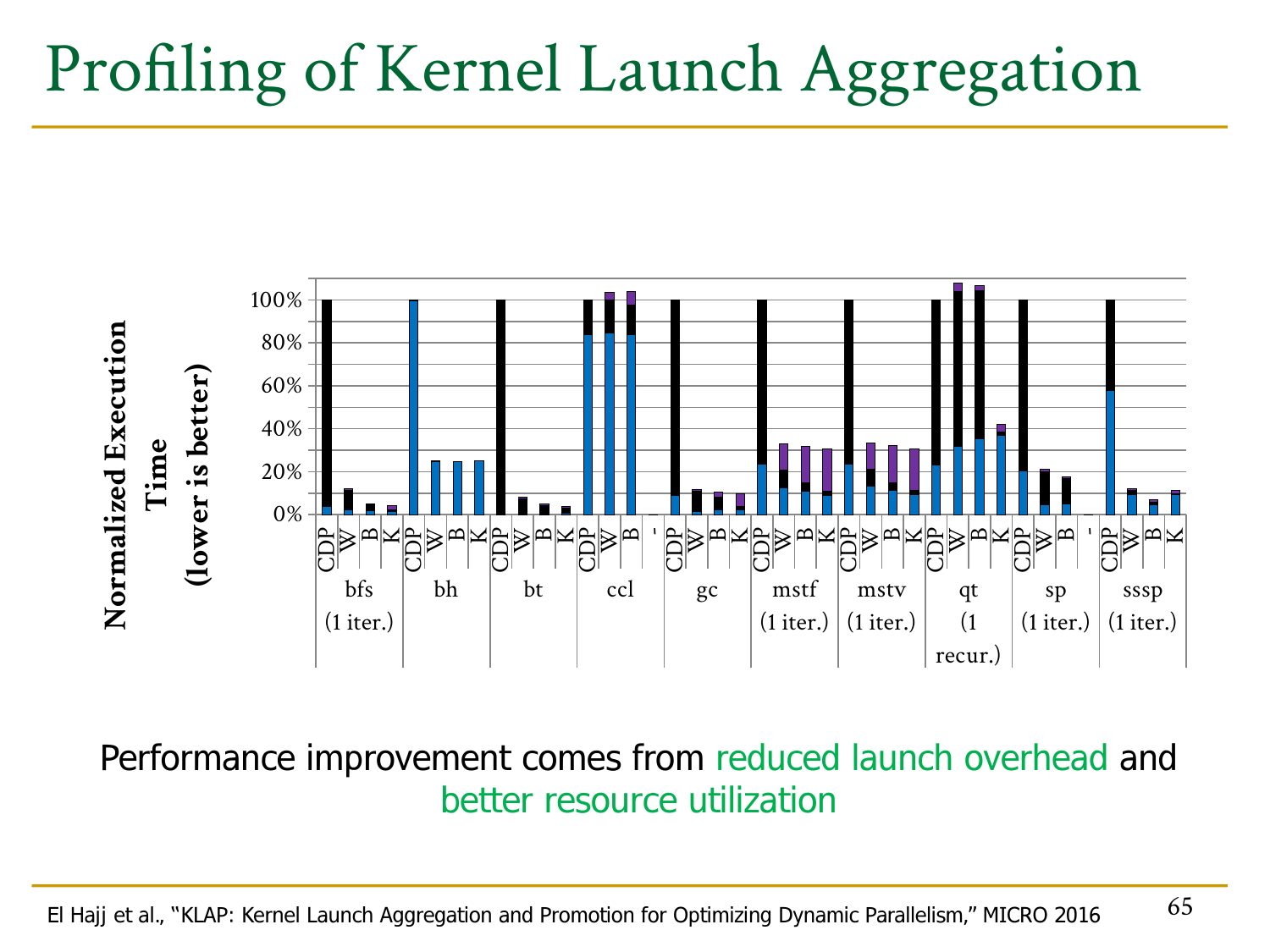

# Profiling of Kernel Launch Aggregation

### Chart

| Category | Real Work | Launch Overhead | Aggregation Logic |
|---|---|---|---|
| CDP | 0.0377847871235722 | 0.962215212876428 | 0.0 |
| W | 0.023331649226509 | 0.0888462869771281 | 0.0079028742977341 |
| B | 0.0202358881167292 | 0.027804849961392 | 0.00279752110125942 |
| K | 0.0125604880581516 | 0.00861270868280214 | 0.0198808677476902 |
| CDP | 0.995160950978329 | 0.00483904902167053 | 0.0 |
| W | 0.248579844308858 | 0.000315590153587208 | 0.000105196717862403 |
| B | 0.246581106669472 | 0.000157795076793604 | 0.000105196717862403 |
| K | 0.251788344203661 | 5.25983589312014e-05 | 0.000315590153587208 |
| CDP | 0.00069368940835372 | 0.999306310591646 | 0.0 |
| W | 0.000719171876415693 | 0.0789588429826946 | 0.000622904774848241 |
| B | 0.00140436712874875 | 0.0414996149315937 | 0.00653200597988584 |
| K | 0.00463780918727916 | 0.025658013953067 | 0.00667923801757724 |
| CDP | 0.836747030717709 | 0.163252969282291 | 0.0 |
| W | 0.84514087168675 | 0.153511144036841 | 0.0372877391160176 |
| B | 0.838003812969881 | 0.140104409498673 | 0.0627855143298838 |
| - | 0.0 | 0.0 | 0.0 |
| CDP | 0.0890204842314178 | 0.910979515768582 | 0.0 |
| W | 0.0154644248844283 | 0.092993085865961 | 0.00952649880192661 |
| B | 0.021712155806017 | 0.0585014804476034 | 0.0228222898127456 |
| K | 0.023648436050311 | 0.0138121324092974 | 0.0580367731889729 |
| CDP | 0.234906530082706 | 0.765093469917294 | 0.0 |
| W | 0.125546141093571 | 0.0822889128063684 | 0.123182696267602 |
| B | 0.110792634150576 | 0.0358088325189342 | 0.172384282671366 |
| K | 0.0895222314908296 | 0.0206975646725677 | 0.194370807911833 |
| CDP | 0.23567978468491 | 0.76432021531509 | 0.0 |
| W | 0.130629061069909 | 0.0809858293006581 | 0.120541757038583 |
| B | 0.113985115190007 | 0.0350887319504226 | 0.173067421051184 |
| K | 0.0930181253552799 | 0.0205348365417945 | 0.193745805015456 |
| CDP | 0.231425700397617 | 0.768574299602383 | 0.0 |
| W | 0.31956978494055 | 0.720129429921774 | 0.039237651991211 |
| B | 0.352537874599137 | 0.691103856453948 | 0.024179163321137 |
| K | 0.369024323401718 | 0.0142026741798845 | 0.0363913476193452 |
| CDP | 0.203001577016816 | 0.796998422983184 | 0.0 |
| W | 0.0471041985013095 | 0.153813338555089 | 0.00875401684715525 |
| B | 0.0487703814562404 | 0.117548945217023 | 0.0083361598416689 |
| - | 0.0 | 0.0 | 0.0 |
| CDP | 0.579402750028267 | 0.420597249971733 | 0.0 |
| W | 0.0916868821525752 | 0.028151736997149 | 0.000548814051156292 |
| B | 0.0473931332570076 | 0.00965292555262244 | 0.0117513640798292 |
| K | 0.094495542663082 | 0.00351901790314576 | 0.012881355014174 |
Performance improvement comes from reduced launch overhead and better resource utilization
65
El Hajj et al., “KLAP: Kernel Launch Aggregation and Promotion for Optimizing Dynamic Parallelism,” MICRO 2016
65